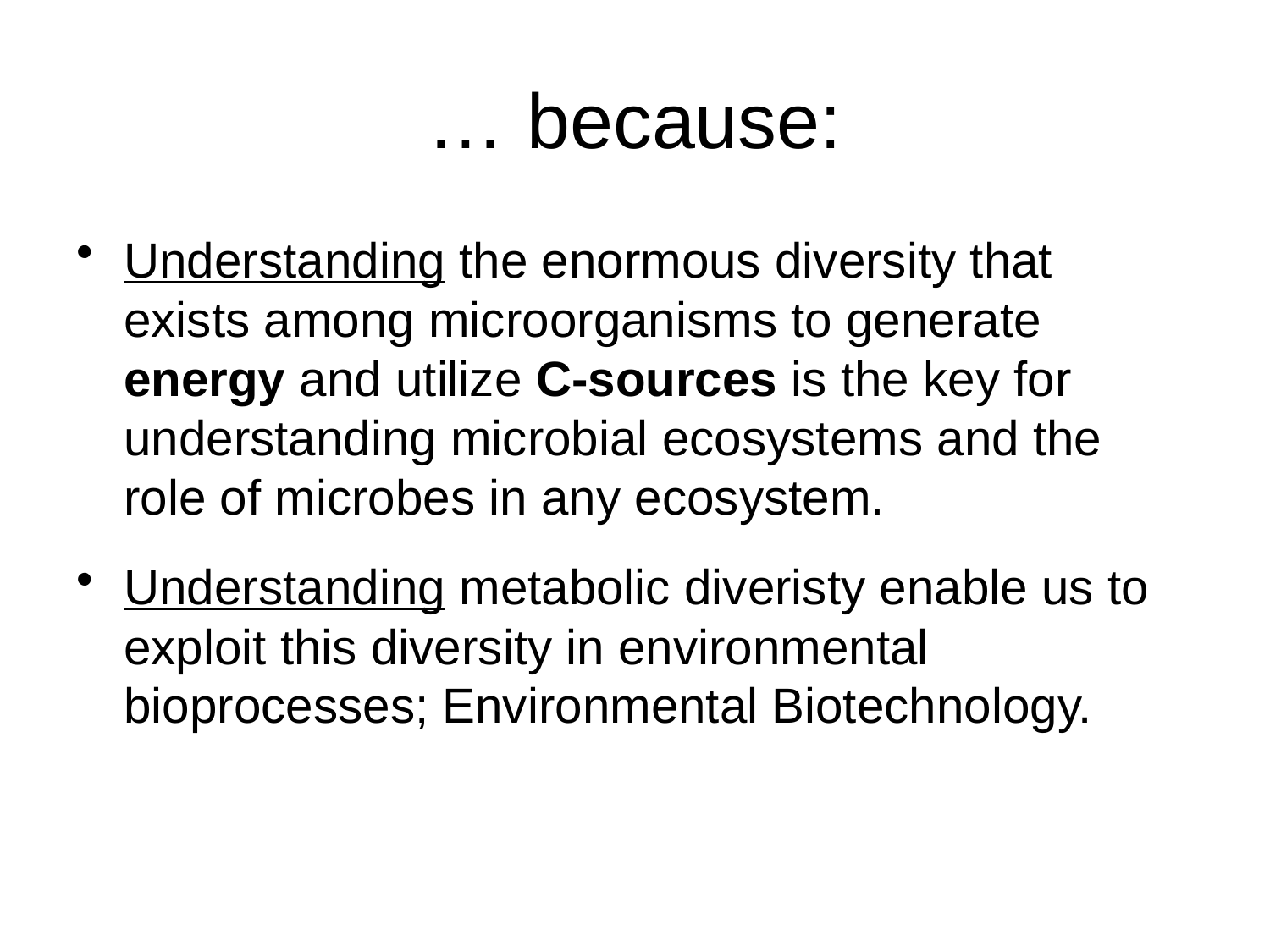

# … because:
Understanding the enormous diversity that exists among microorganisms to generate energy and utilize C-sources is the key for understanding microbial ecosystems and the role of microbes in any ecosystem.
Understanding metabolic diveristy enable us to exploit this diversity in environmental bioprocesses; Environmental Biotechnology.